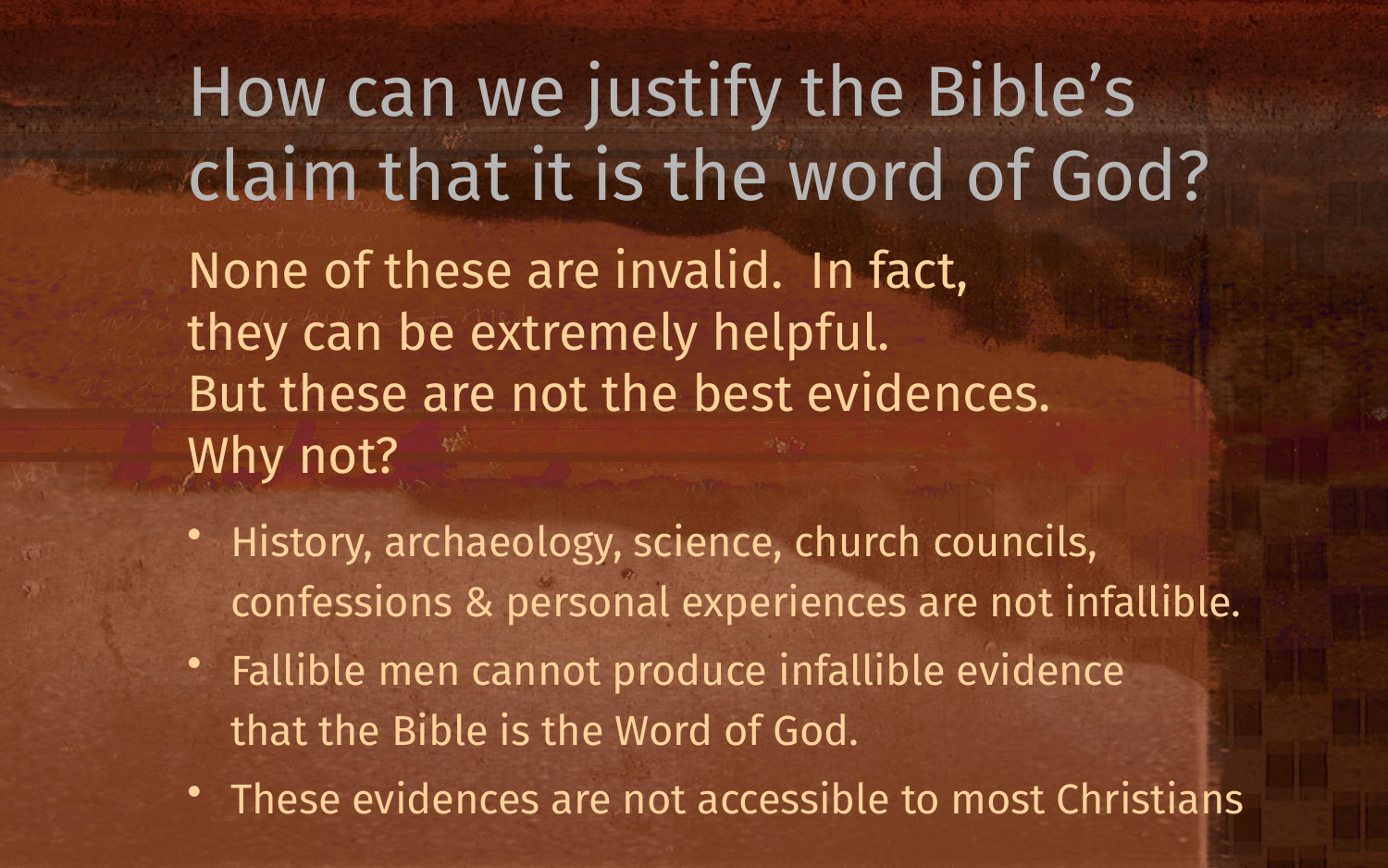

How can we justify the Bible’s claim that it is the word of God?
None of these are invalid.  In fact,
they can be extremely helpful.
But these are not the best evidences.
Why not?
History, archaeology, science, church councils, confessions & personal experiences are not infallible.
Fallible men cannot produce infallible evidence
that the Bible is the Word of God.
These evidences are not accessible to most Christians